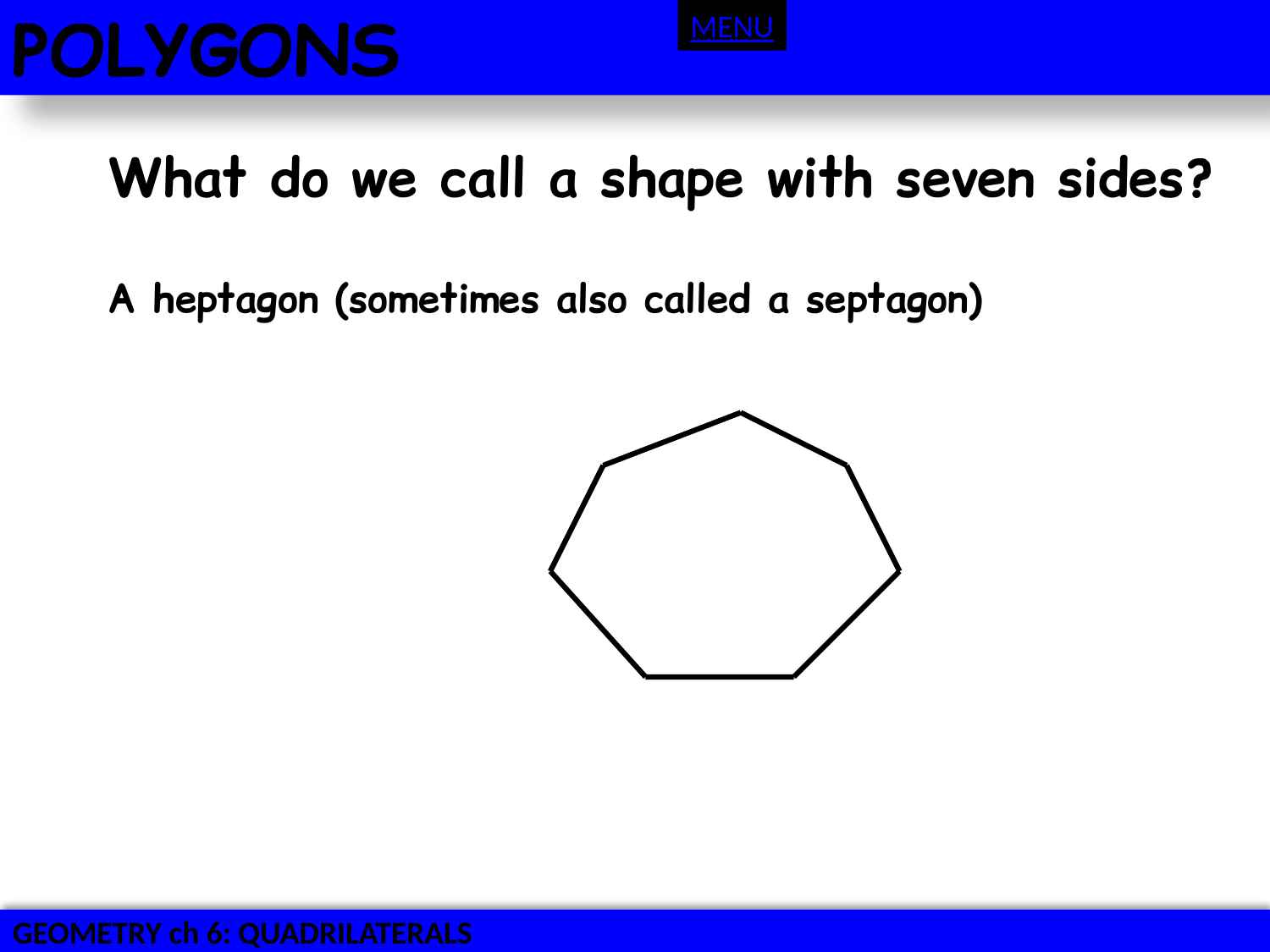

POLYGONS
MENU
What do we call a shape with seven sides?
A heptagon (sometimes also called a septagon)

GEOMETRY ch 6: QUADRILATERALS